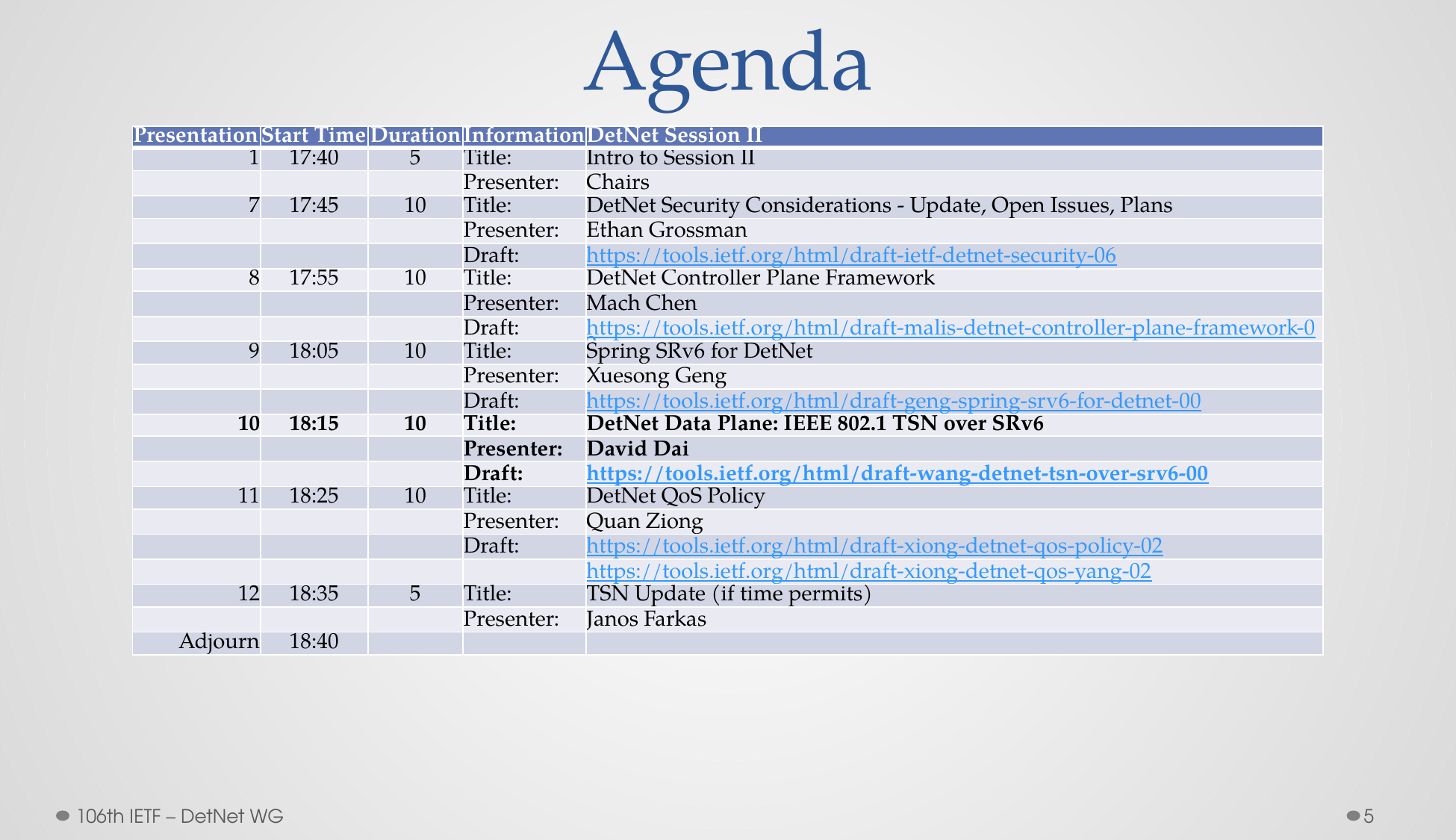

# Agenda
| Presentation | Start Time | Duration | Information | DetNet Session II |
| --- | --- | --- | --- | --- |
| 1 | 17:40 | 5 | Title: | Intro to Session II |
|  |  |  | Presenter: | Chairs |
| 7 | 17:45 | 10 | Title: | DetNet Security Considerations - Update, Open Issues, Plans |
|  |  |  | Presenter: | Ethan Grossman |
|  |  |  | Draft: | https://tools.ietf.org/html/draft-ietf-detnet-security-06 |
| 8 | 17:55 | 10 | Title: | DetNet Controller Plane Framework |
|  |  |  | Presenter: | Mach Chen |
|  |  |  | Draft: | https://tools.ietf.org/html/draft-malis-detnet-controller-plane-framework-02 |
| 9 | 18:05 | 10 | Title: | Spring SRv6 for DetNet |
|  |  |  | Presenter: | Xuesong Geng |
|  |  |  | Draft: | https://tools.ietf.org/html/draft-geng-spring-srv6-for-detnet-00 |
| 10 | 18:15 | 10 | Title: | DetNet Data Plane: IEEE 802.1 TSN over SRv6 |
|  |  |  | Presenter: | David Dai |
|  |  |  | Draft: | https://tools.ietf.org/html/draft-wang-detnet-tsn-over-srv6-00 |
| 11 | 18:25 | 10 | Title: | DetNet QoS Policy |
|  |  |  | Presenter: | Quan Ziong |
|  |  |  | Draft: | https://tools.ietf.org/html/draft-xiong-detnet-qos-policy-02 |
|  |  |  |  | https://tools.ietf.org/html/draft-xiong-detnet-qos-yang-02 |
| 12 | 18:35 | 5 | Title: | TSN Update (if time permits) |
|  |  |  | Presenter: | Janos Farkas |
| Adjourn | 18:40 |  |  |  |
106th IETF – DetNet WG
5